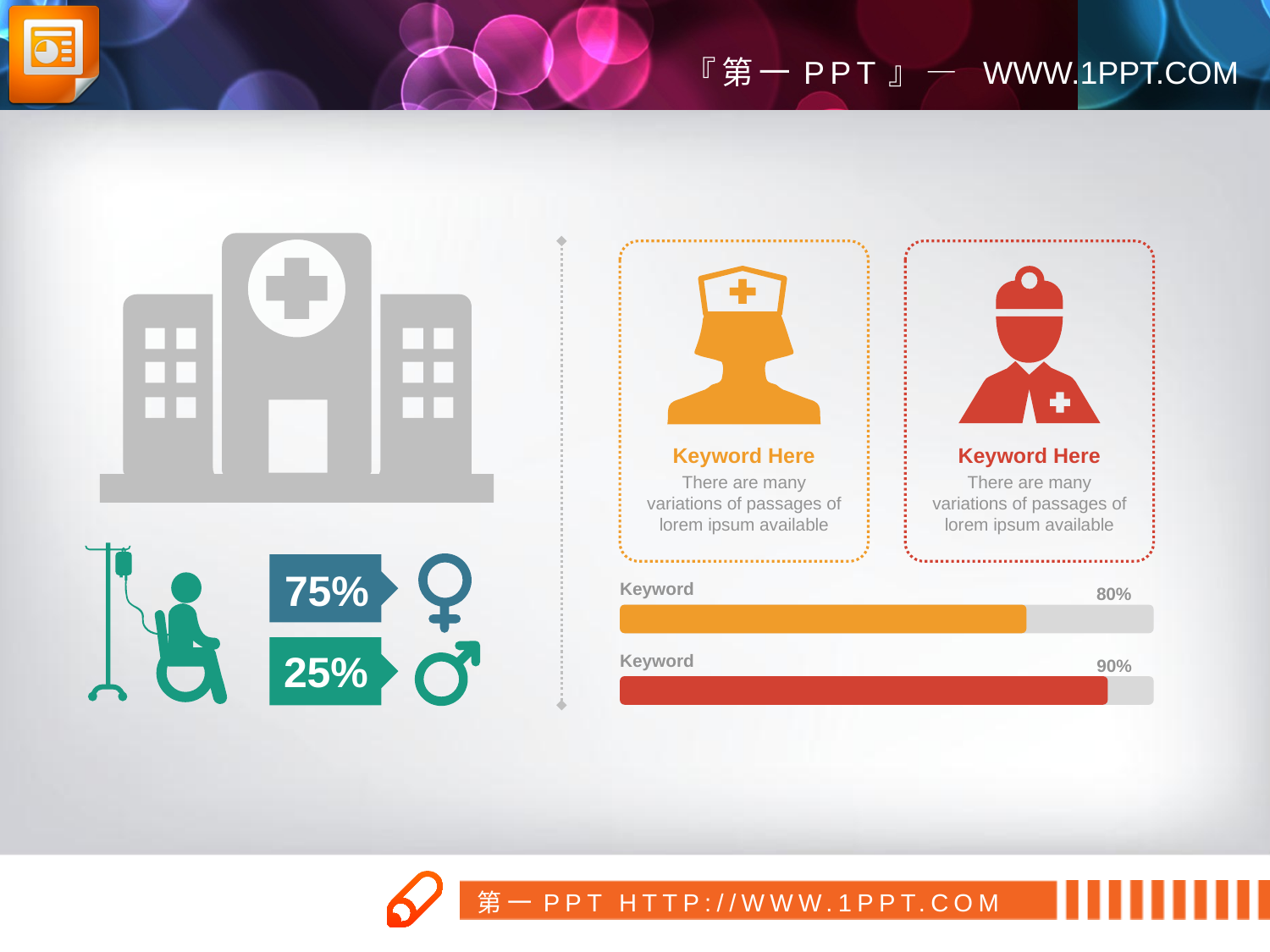

Keyword Here
There are many variations of passages of lorem ipsum available
Keyword Here
There are many variations of passages of lorem ipsum available

75%
Keyword
80%

25%

Keyword
90%